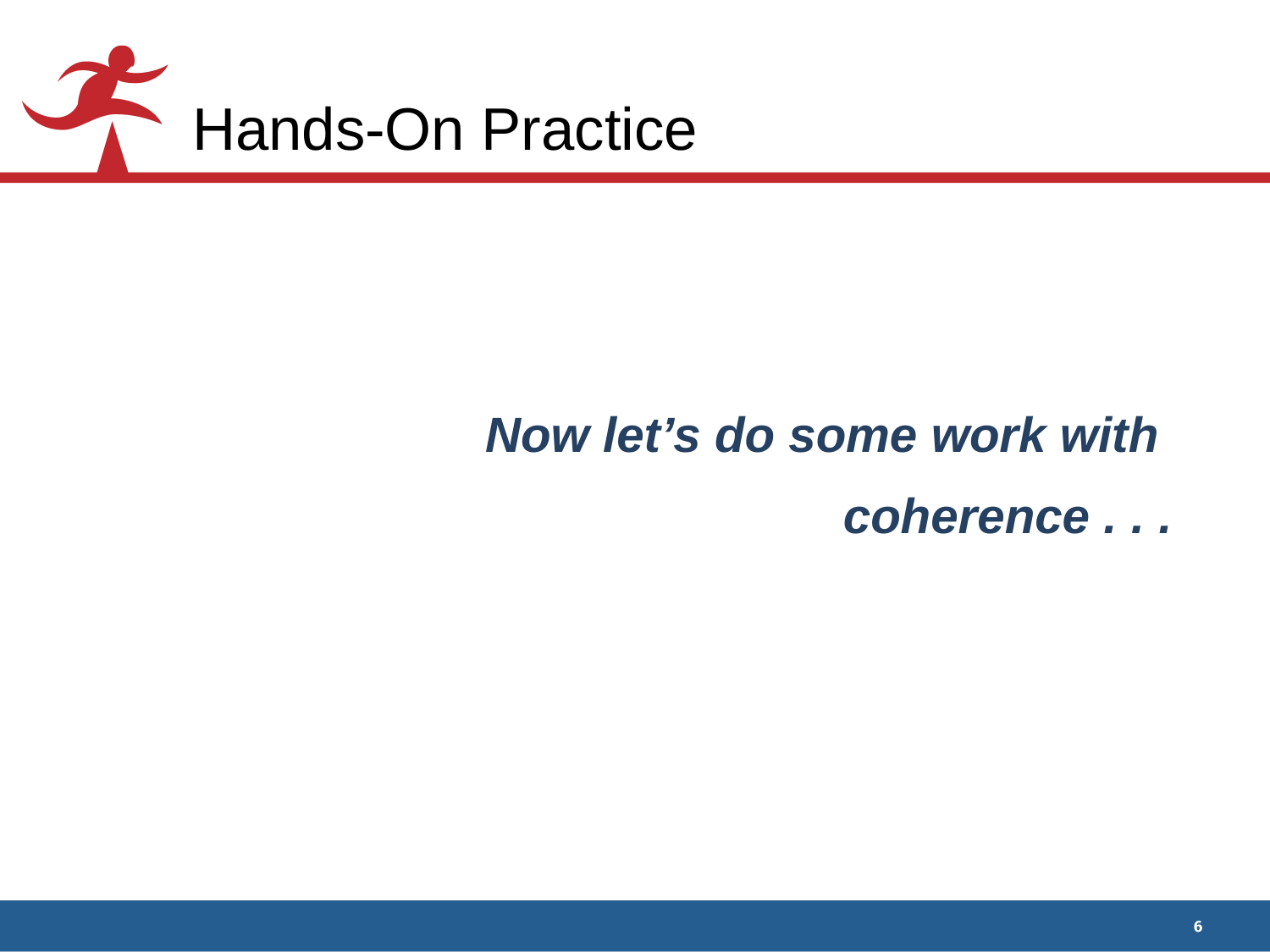

# Hands-On Practice

Now let’s do some work with
coherence . . .